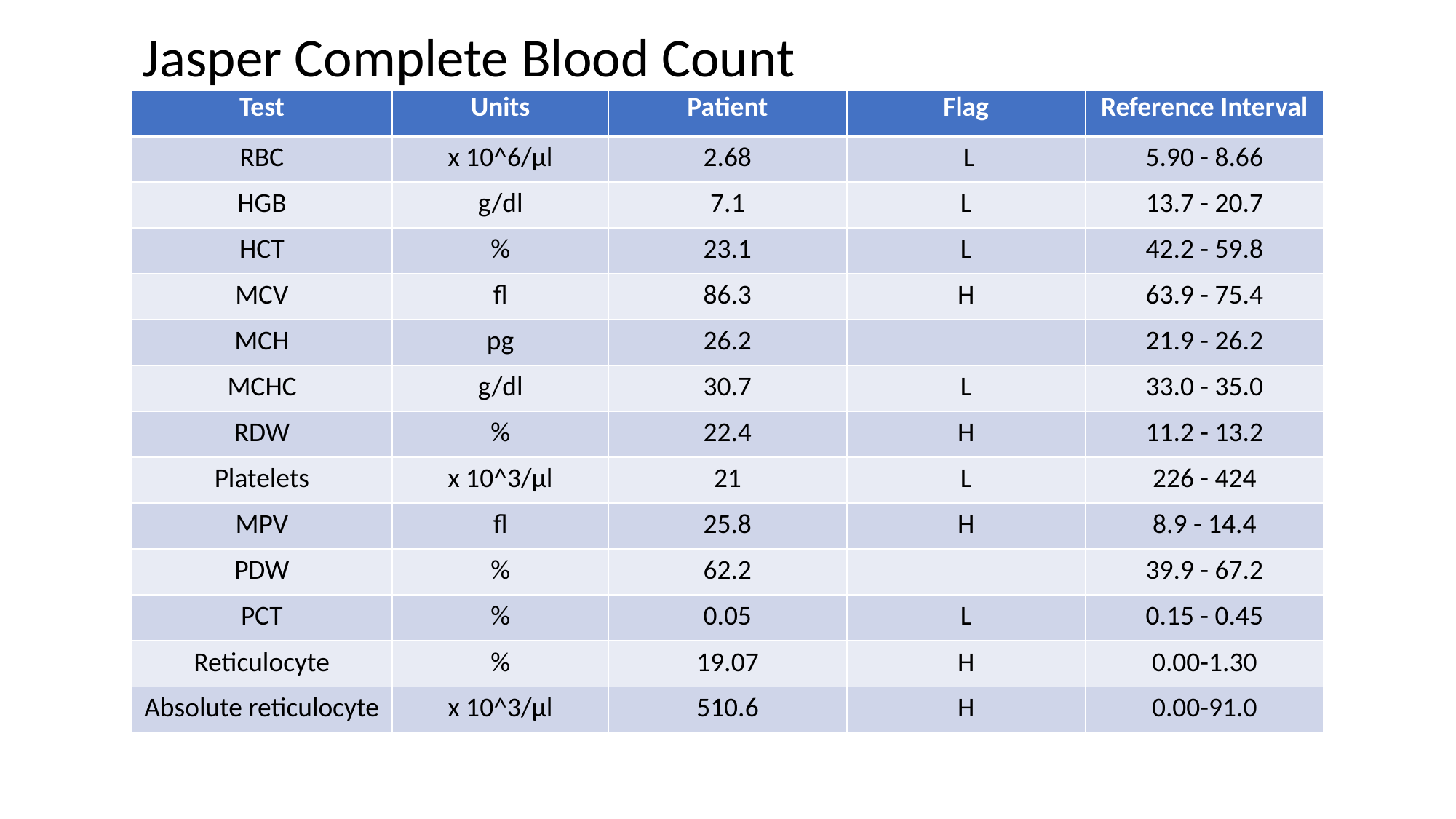

# Jasper Complete Blood Count
| Test | Units | Patient | Flag | Reference Interval |
| --- | --- | --- | --- | --- |
| RBC | x 10^6/µl | 2.68 | L | 5.90 - 8.66 |
| HGB | g/dl | 7.1 | L | 13.7 - 20.7 |
| HCT | % | 23.1 | L | 42.2 - 59.8 |
| MCV | fl | 86.3 | H | 63.9 - 75.4 |
| MCH | pg | 26.2 |  | 21.9 - 26.2 |
| MCHC | g/dl | 30.7 | L | 33.0 - 35.0 |
| RDW | % | 22.4 | H | 11.2 - 13.2 |
| Platelets | x 10^3/µl | 21 | L | 226 - 424 |
| MPV | fl | 25.8 | H | 8.9 - 14.4 |
| PDW | % | 62.2 |  | 39.9 - 67.2 |
| PCT | % | 0.05 | L | 0.15 - 0.45 |
| Reticulocyte | % | 19.07 | H | 0.00-1.30 |
| Absolute reticulocyte | x 10^3/µl | 510.6 | H | 0.00-91.0 |